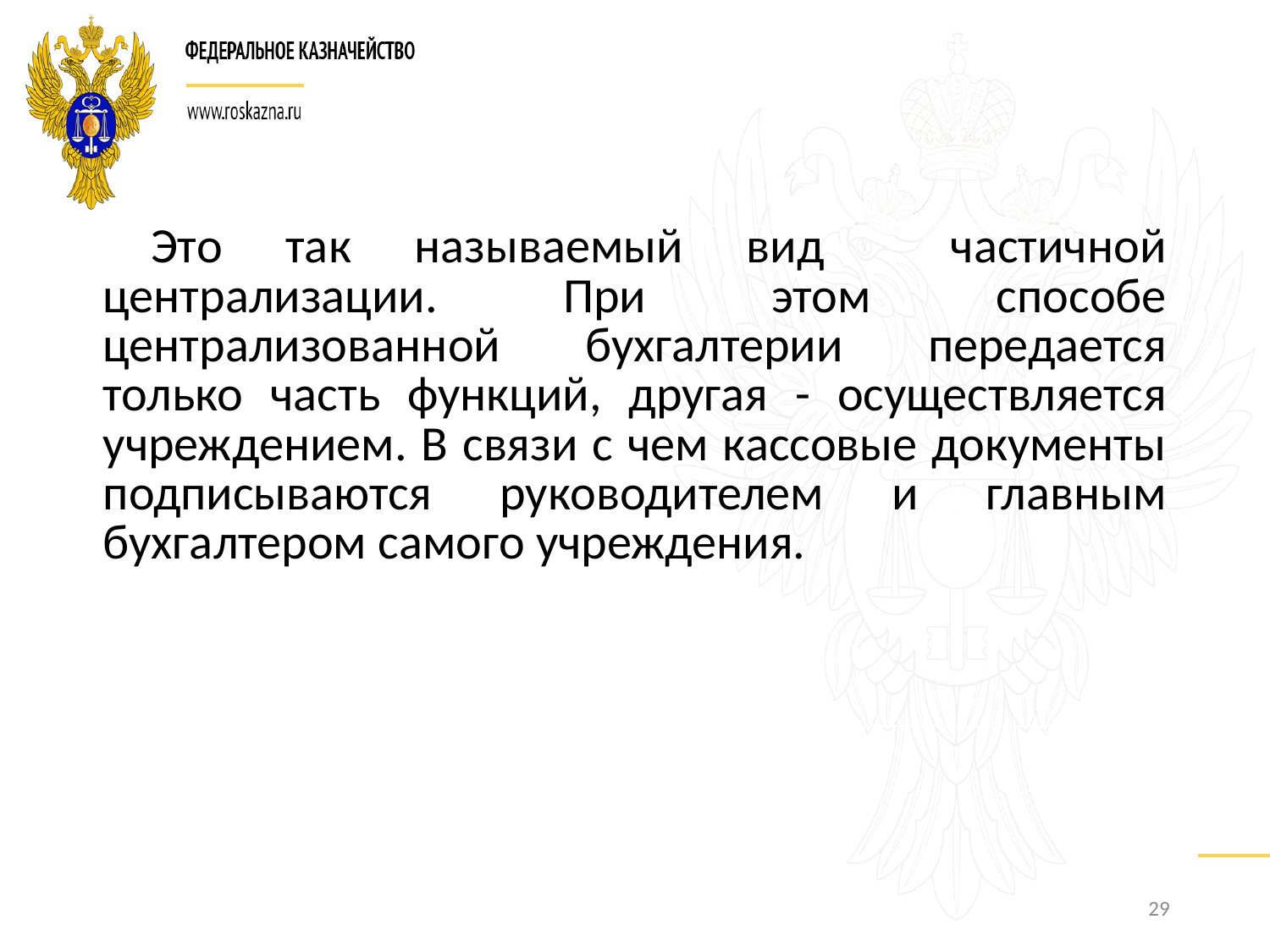

| Это так называемый вид частичной централизации. При этом способе централизованной бухгалтерии передается только часть функций, другая - осуществляется учреждением. В связи с чем кассовые документы подписываются руководителем и главным бухгалтером самого учреждения. |
| --- |
29